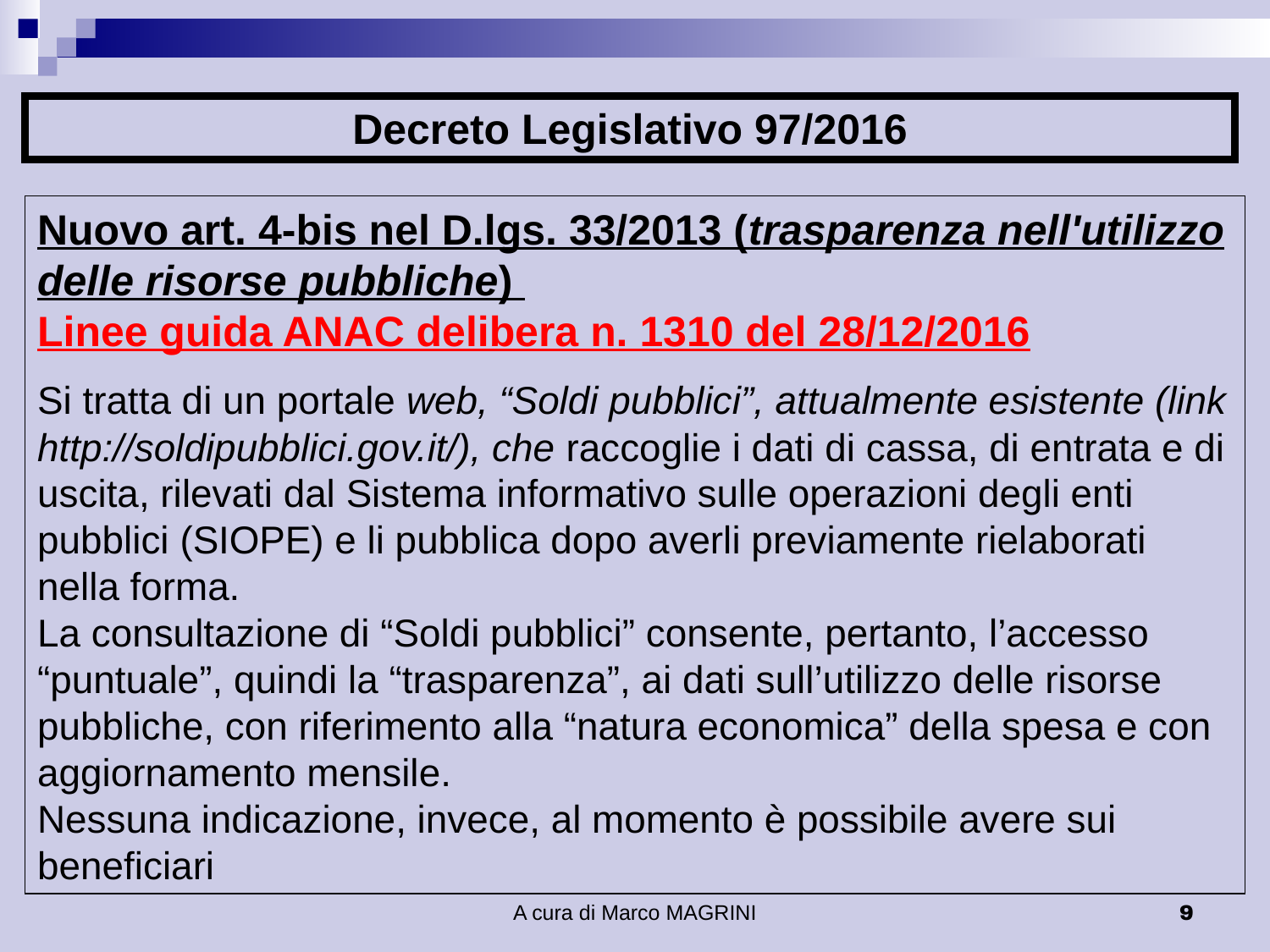

Decreto Legislativo 97/2016
Nuovo art. 4-bis nel D.lgs. 33/2013 (trasparenza nell'utilizzo delle risorse pubbliche)
Linee guida ANAC delibera n. 1310 del 28/12/2016

Si tratta di un portale web, “Soldi pubblici”, attualmente esistente (link http://soldipubblici.gov.it/), che raccoglie i dati di cassa, di entrata e di uscita, rilevati dal Sistema informativo sulle operazioni degli enti pubblici (SIOPE) e li pubblica dopo averli previamente rielaborati nella forma.
La consultazione di “Soldi pubblici” consente, pertanto, l’accesso “puntuale”, quindi la “trasparenza”, ai dati sull’utilizzo delle risorse pubbliche, con riferimento alla “natura economica” della spesa e con aggiornamento mensile.
Nessuna indicazione, invece, al momento è possibile avere sui beneficiari

A cura di Marco MAGRINI
9